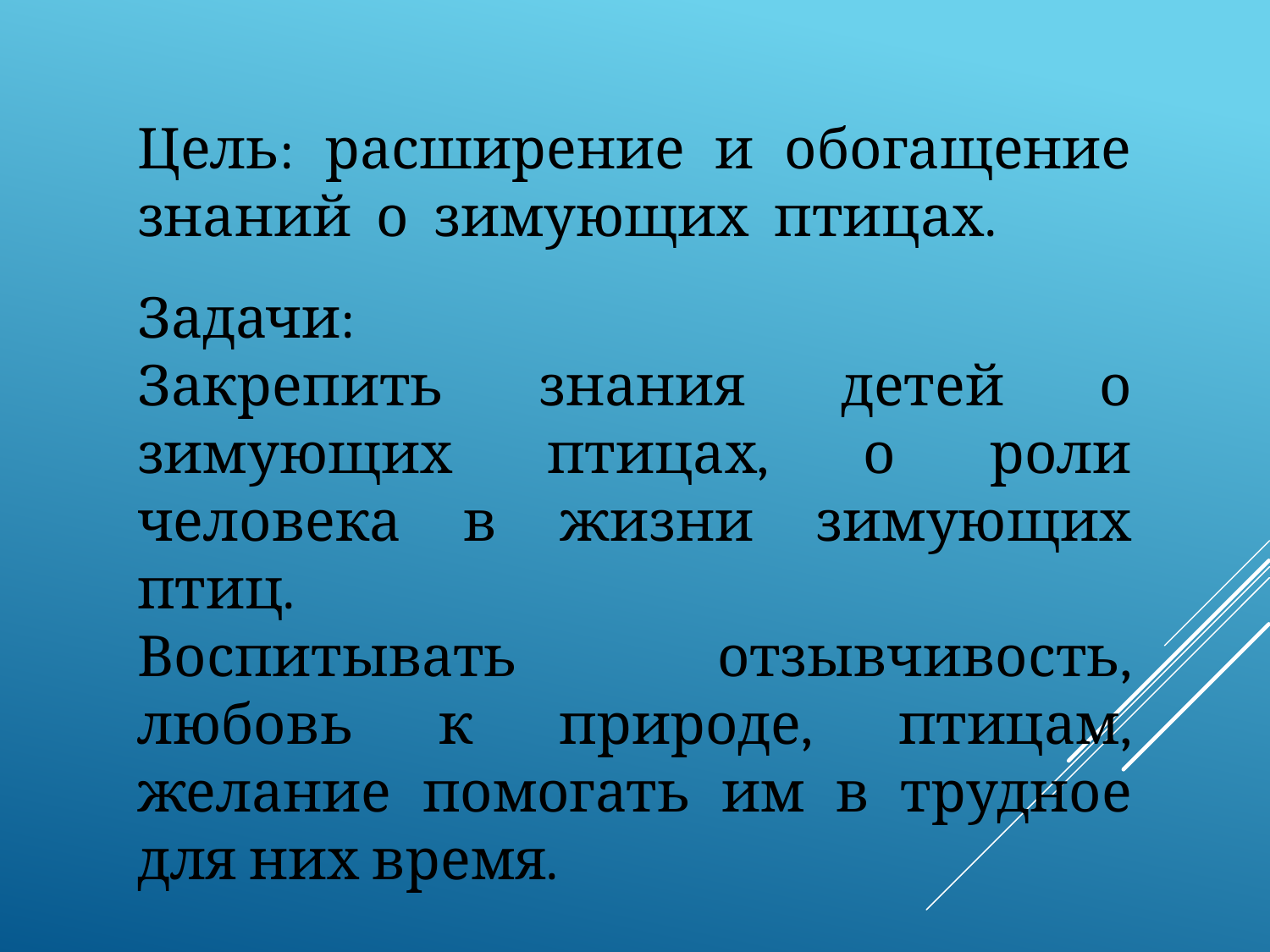

Цель: расширение и обогащение знаний  о  зимующих  птицах.
Задачи:
Закрепить знания детей о зимующих птицах, о роли человека в жизни зимующих птиц.
Воспитывать отзывчивость, любовь к природе, птицам, желание помогать им в трудное для них время.